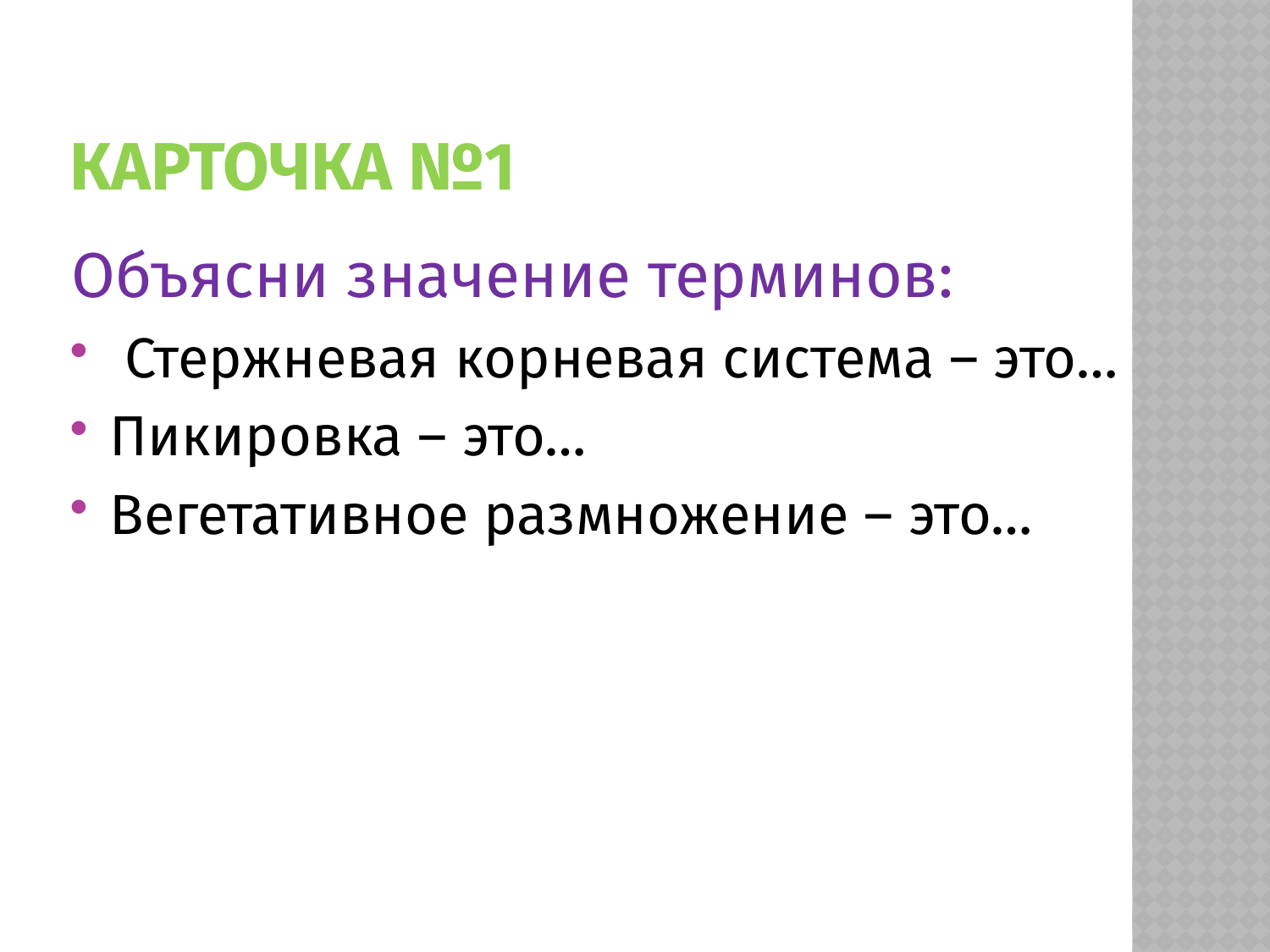

# Карточка №1
Объясни значение терминов:
 Стержневая корневая система – это…
Пикировка – это…
Вегетативное размножение – это…